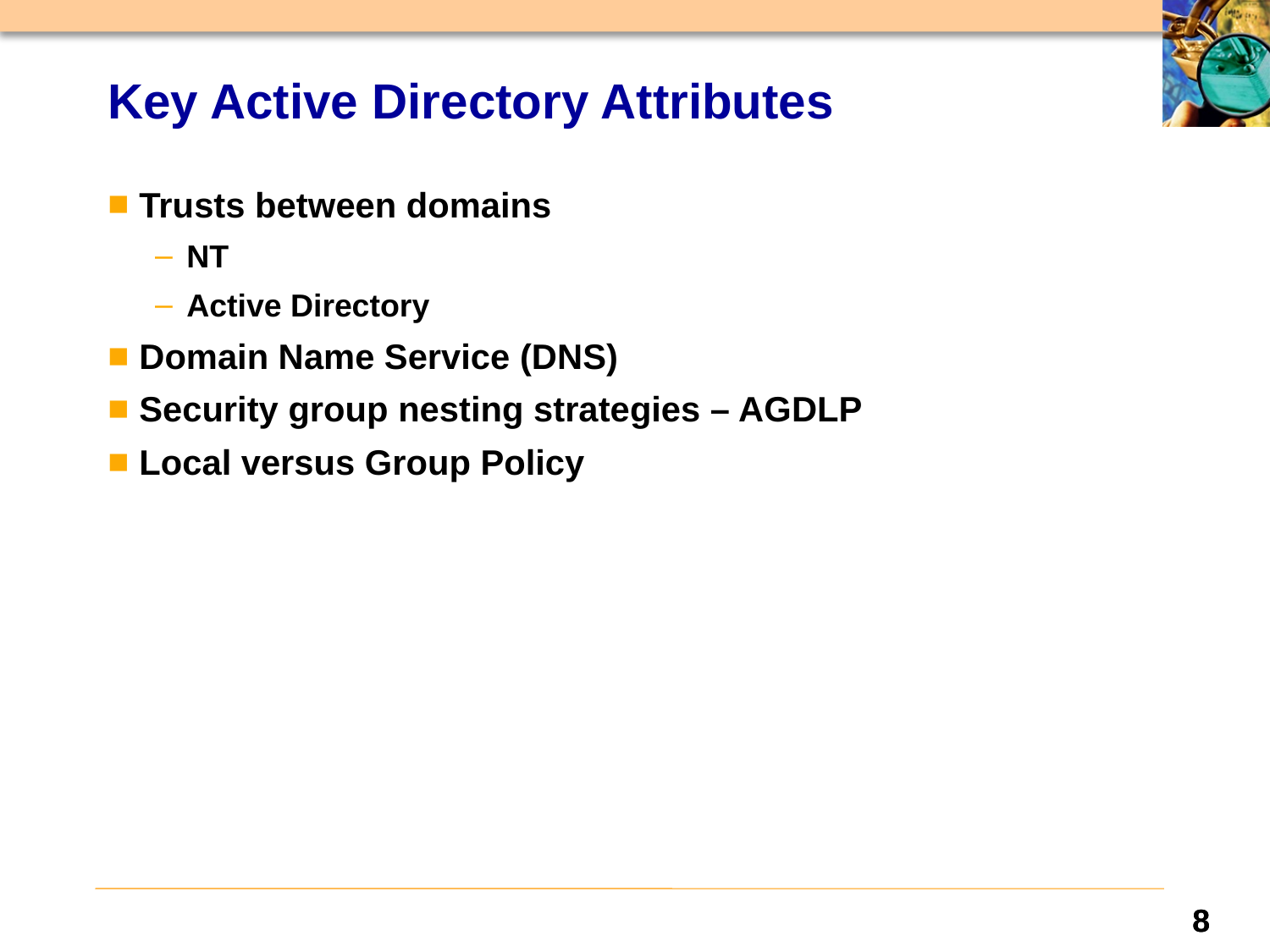

# Key Active Directory Attributes
Trusts between domains
NT
Active Directory
Domain Name Service (DNS)
Security group nesting strategies – AGDLP
Local versus Group Policy

8